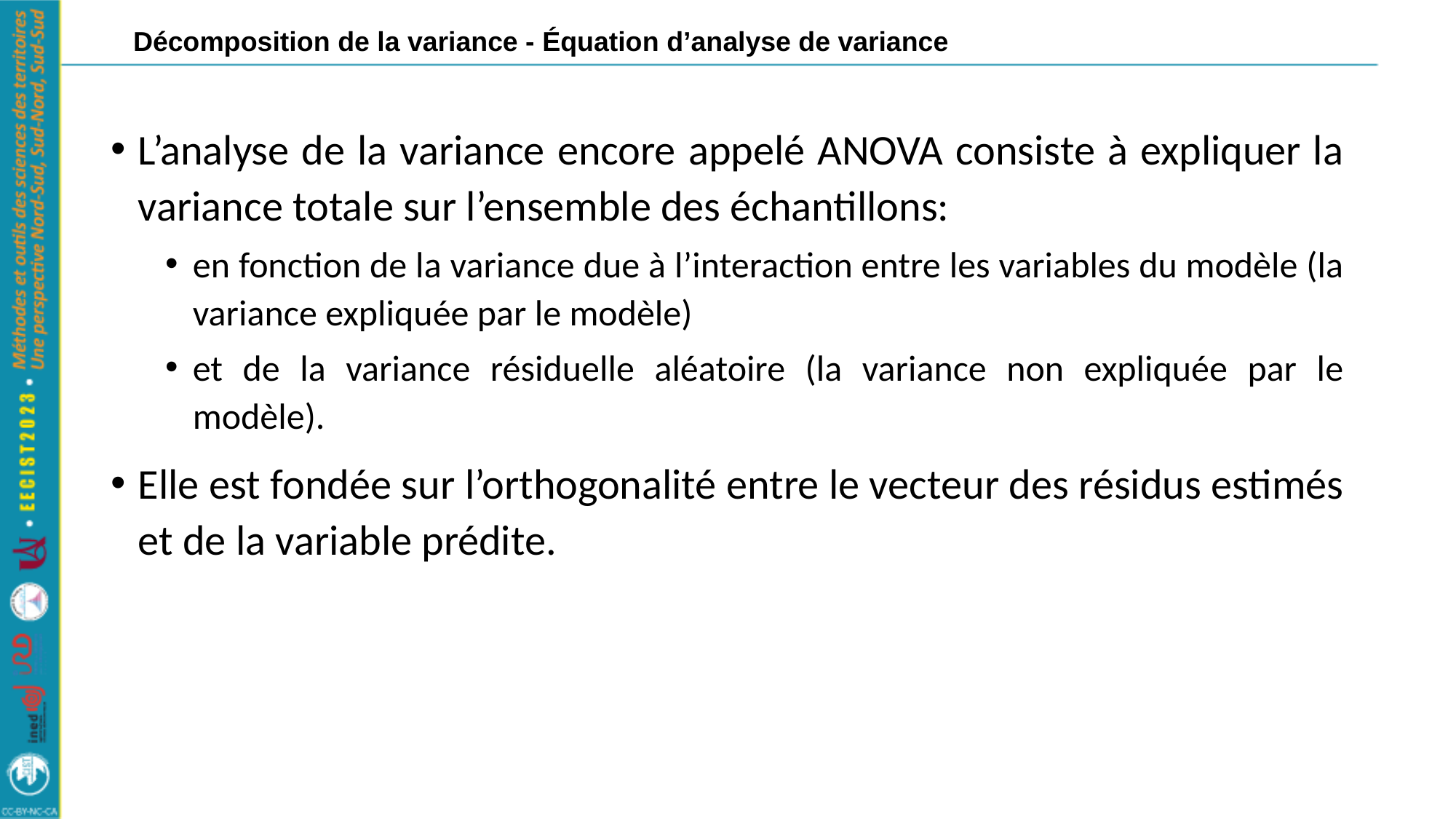

# Décomposition de la variance - Équation d’analyse de variance
L’analyse de la variance encore appelé ANOVA consiste à expliquer la variance totale sur l’ensemble des échantillons:
en fonction de la variance due à l’interaction entre les variables du modèle (la variance expliquée par le modèle)
et de la variance résiduelle aléatoire (la variance non expliquée par le modèle).
Elle est fondée sur l’orthogonalité entre le vecteur des résidus estimés et de la variable prédite.